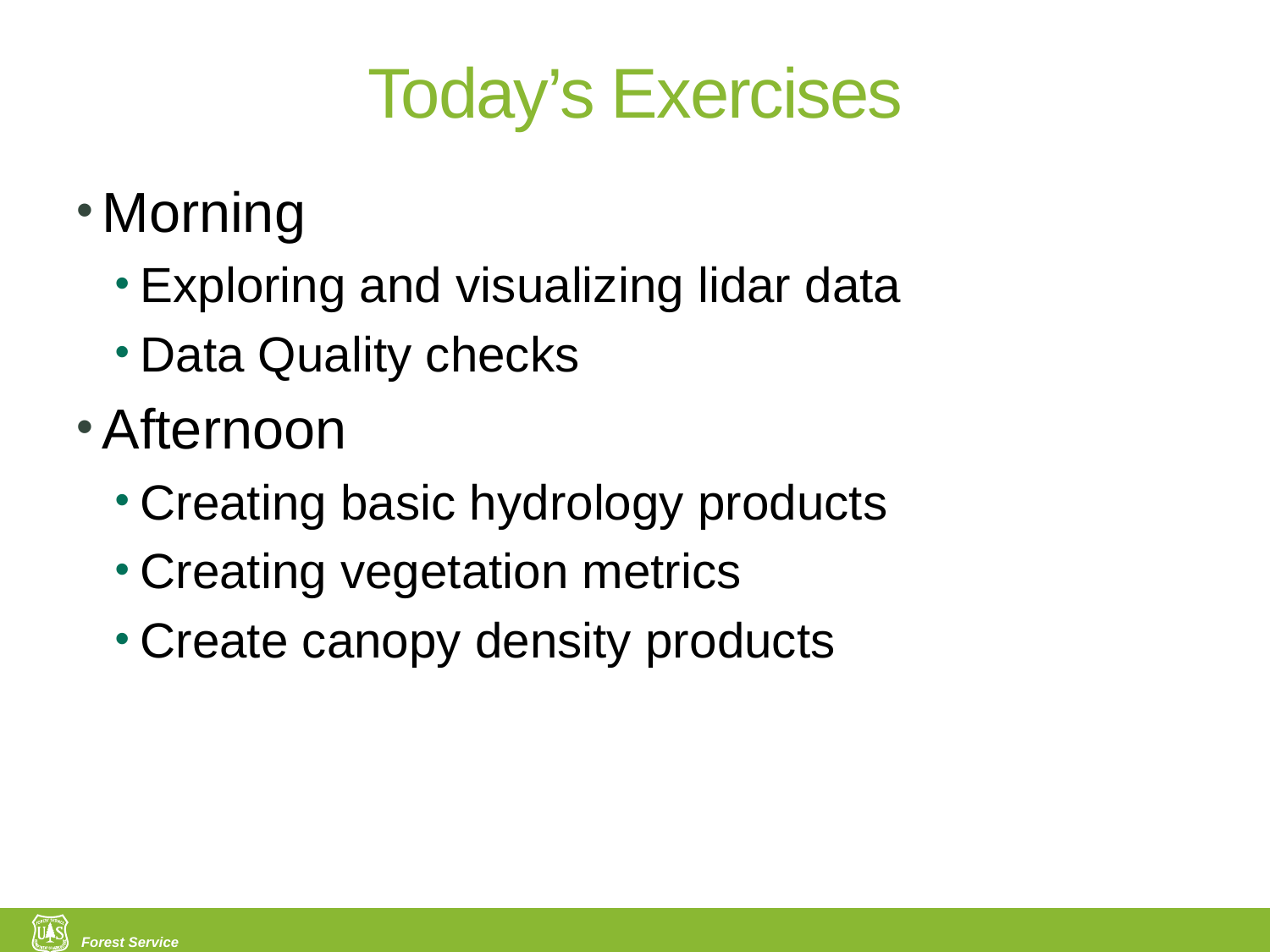

# Today’s Exercises
Morning
Exploring and visualizing lidar data
Data Quality checks
Afternoon
Creating basic hydrology products
Creating vegetation metrics
Create canopy density products